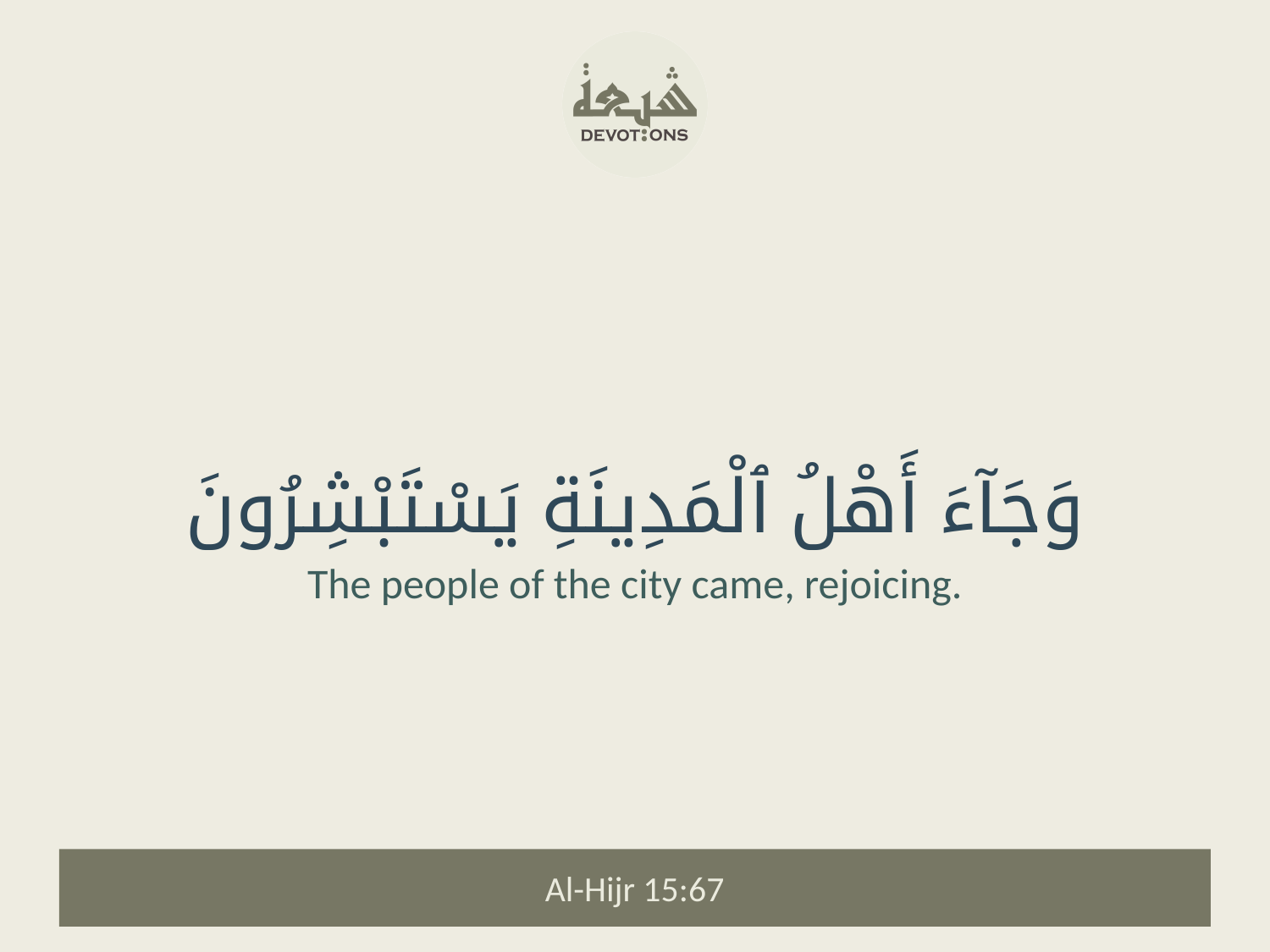

وَجَآءَ أَهْلُ ٱلْمَدِينَةِ يَسْتَبْشِرُونَ
The people of the city came, rejoicing.
Al-Hijr 15:67